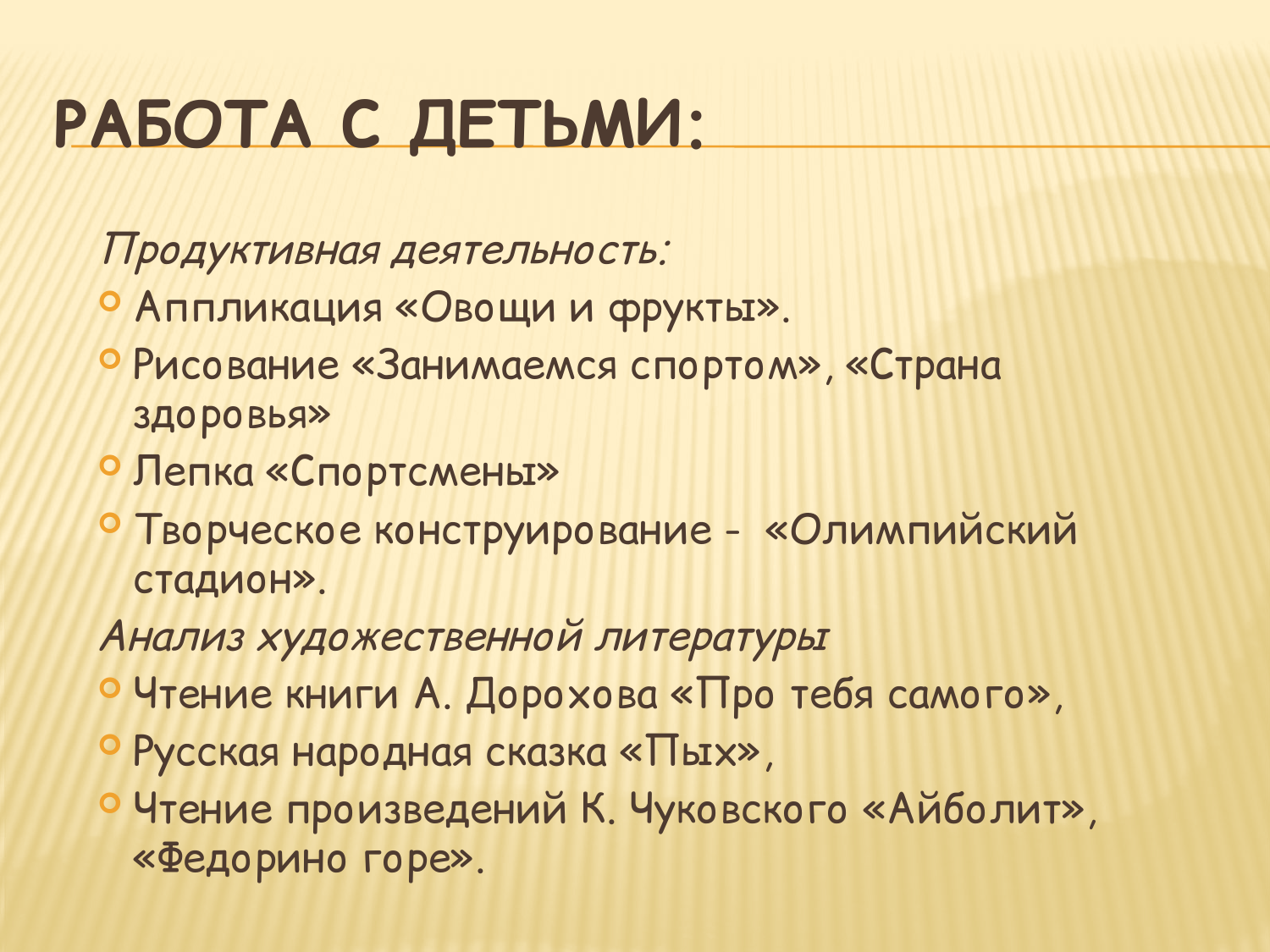

# Работа с детьми:
Продуктивная деятельность:
Аппликация «Овощи и фрукты».
Рисование «Занимаемся спортом», «Страна здоровья»
Лепка «Спортсмены»
Творческое конструирование -  «Олимпийский стадион».
Анализ художественной литературы
Чтение книги А. Дорохова «Про тебя самого»,
Русская народная сказка «Пых»,
Чтение произведений К. Чуковского «Айболит», «Федорино горе».